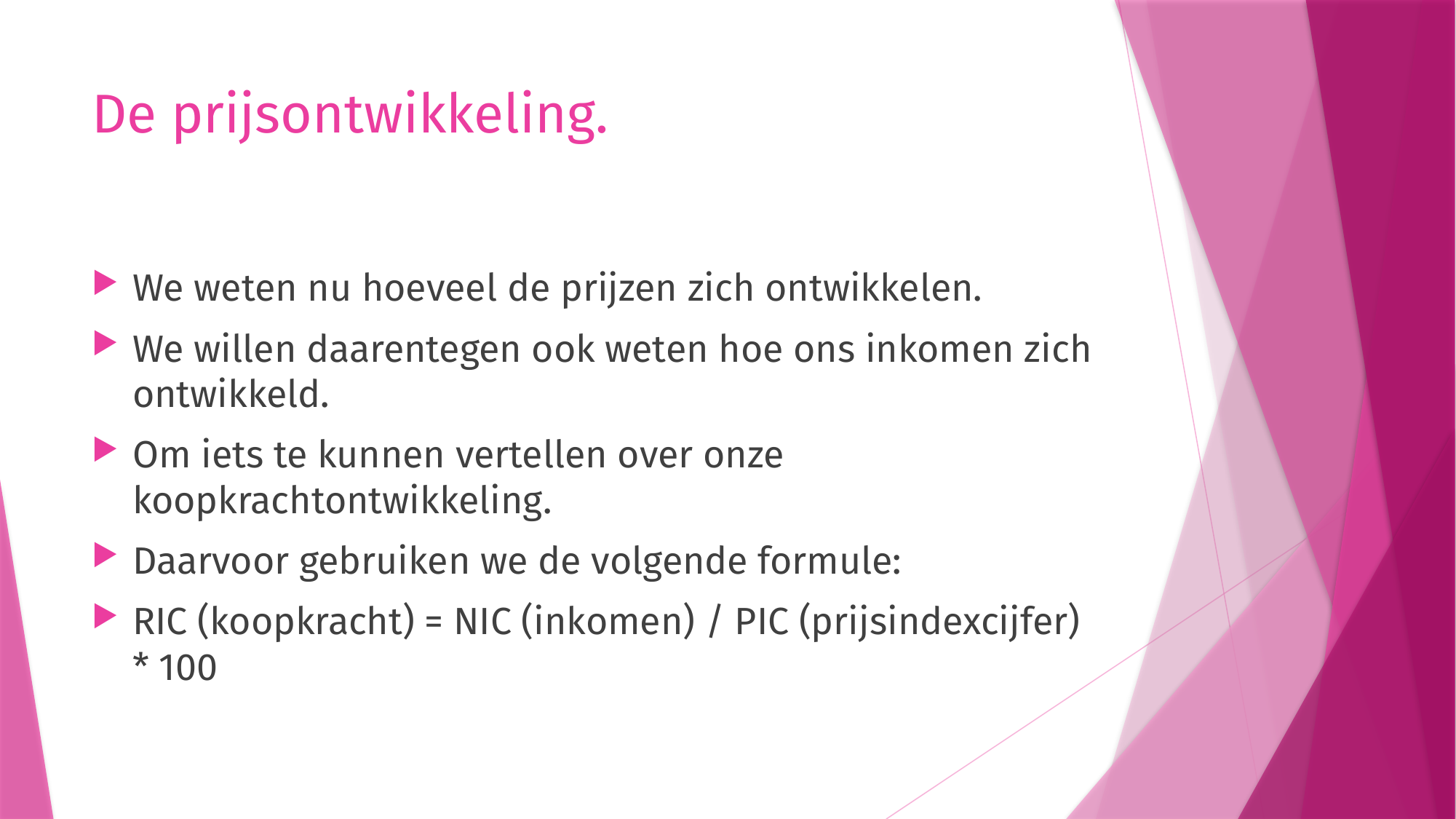

# De prijsontwikkeling.
We weten nu hoeveel de prijzen zich ontwikkelen.
We willen daarentegen ook weten hoe ons inkomen zich ontwikkeld.
Om iets te kunnen vertellen over onze koopkrachtontwikkeling.
Daarvoor gebruiken we de volgende formule:
RIC (koopkracht) = NIC (inkomen) / PIC (prijsindexcijfer) * 100